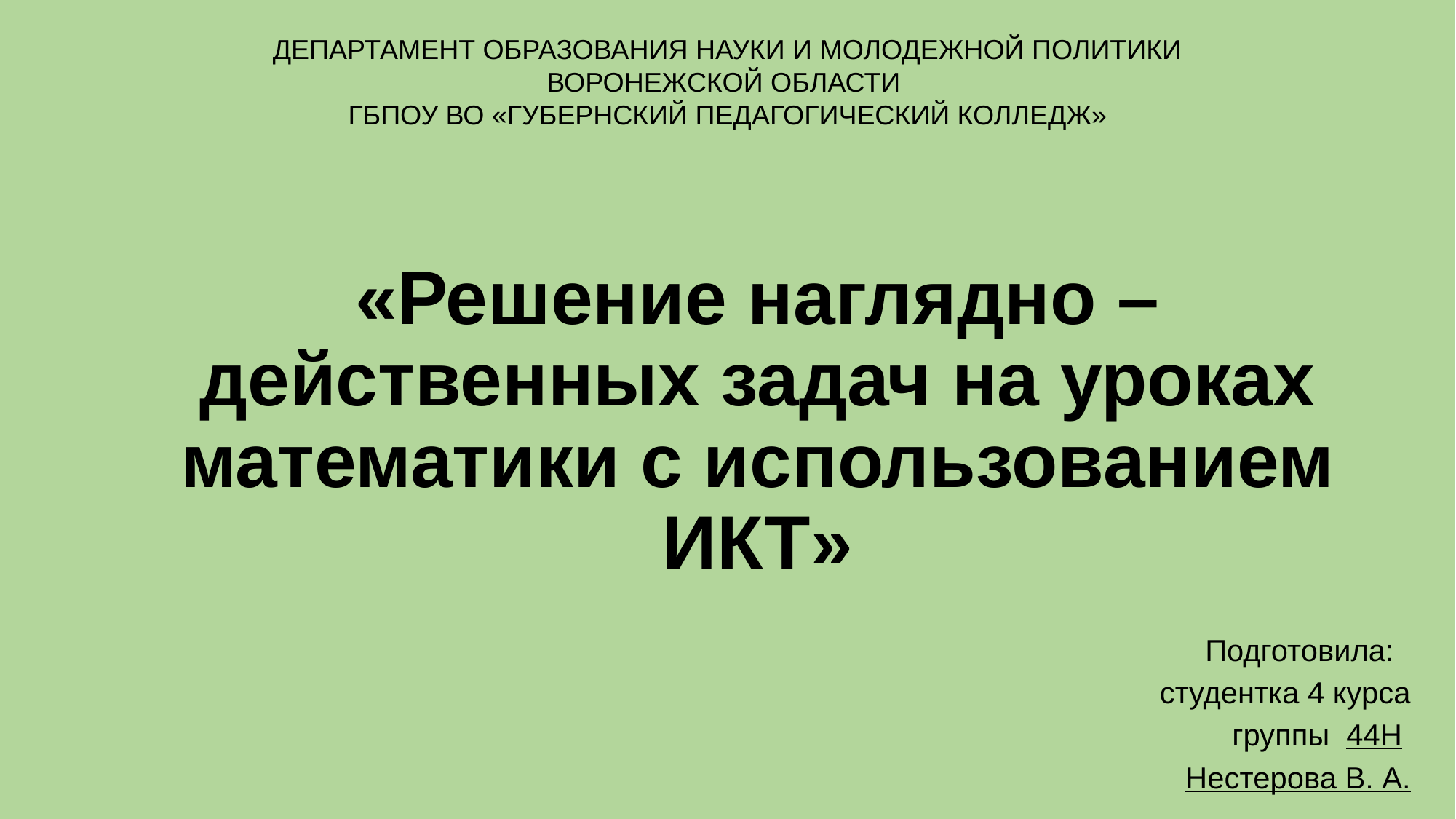

ДЕПАРТАМЕНТ ОБРАЗОВАНИЯ НАУКИ И МОЛОДЕЖНОЙ ПОЛИТИКИ ВОРОНЕЖСКОЙ ОБЛАСТИ
ГБПОУ ВО «ГУБЕРНСКИЙ ПЕДАГОГИЧЕСКИЙ КОЛЛЕДЖ»

# «Решение наглядно – действенных задач на уроках математики с использованием ИКТ»
Подготовила:
студентка 4 курса
группы  44Н
Нестерова В. А.